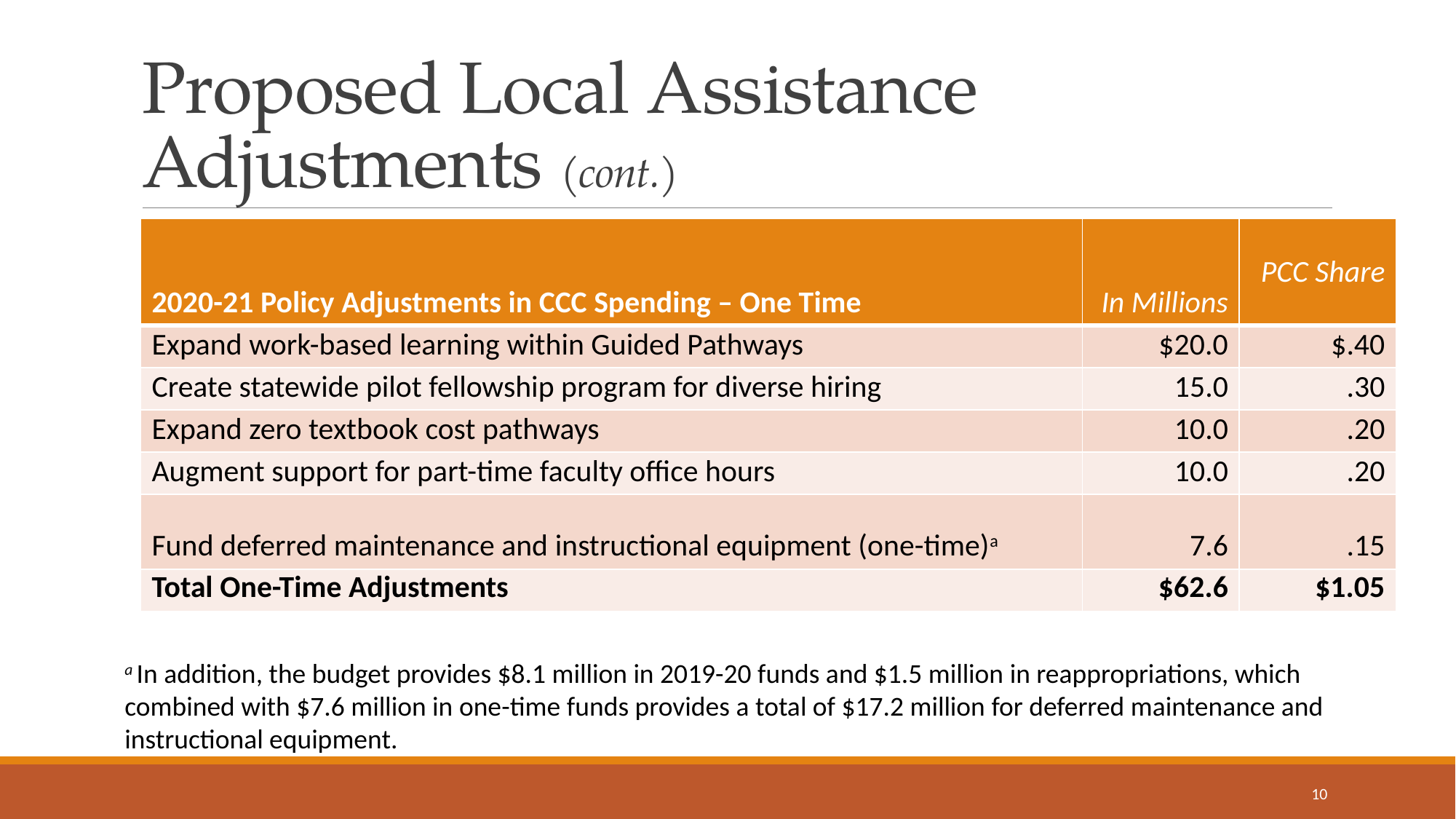

# Proposed Local Assistance Adjustments (cont.)
| 2020-21 Policy Adjustments in CCC Spending – One Time | In Millions | PCC Share |
| --- | --- | --- |
| Expand work-based learning within Guided Pathways | $20.0 | $.40 |
| Create statewide pilot fellowship program for diverse hiring | 15.0 | .30 |
| Expand zero textbook cost pathways | 10.0 | .20 |
| Augment support for part-time faculty office hours | 10.0 | .20 |
| Fund deferred maintenance and instructional equipment (one-time)a | 7.6 | .15 |
| Total One-Time Adjustments | $62.6 | $1.05 |
a In addition, the budget provides $8.1 million in 2019-20 funds and $1.5 million in reappropriations, which combined with $7.6 million in one-time funds provides a total of $17.2 million for deferred maintenance and instructional equipment.
10